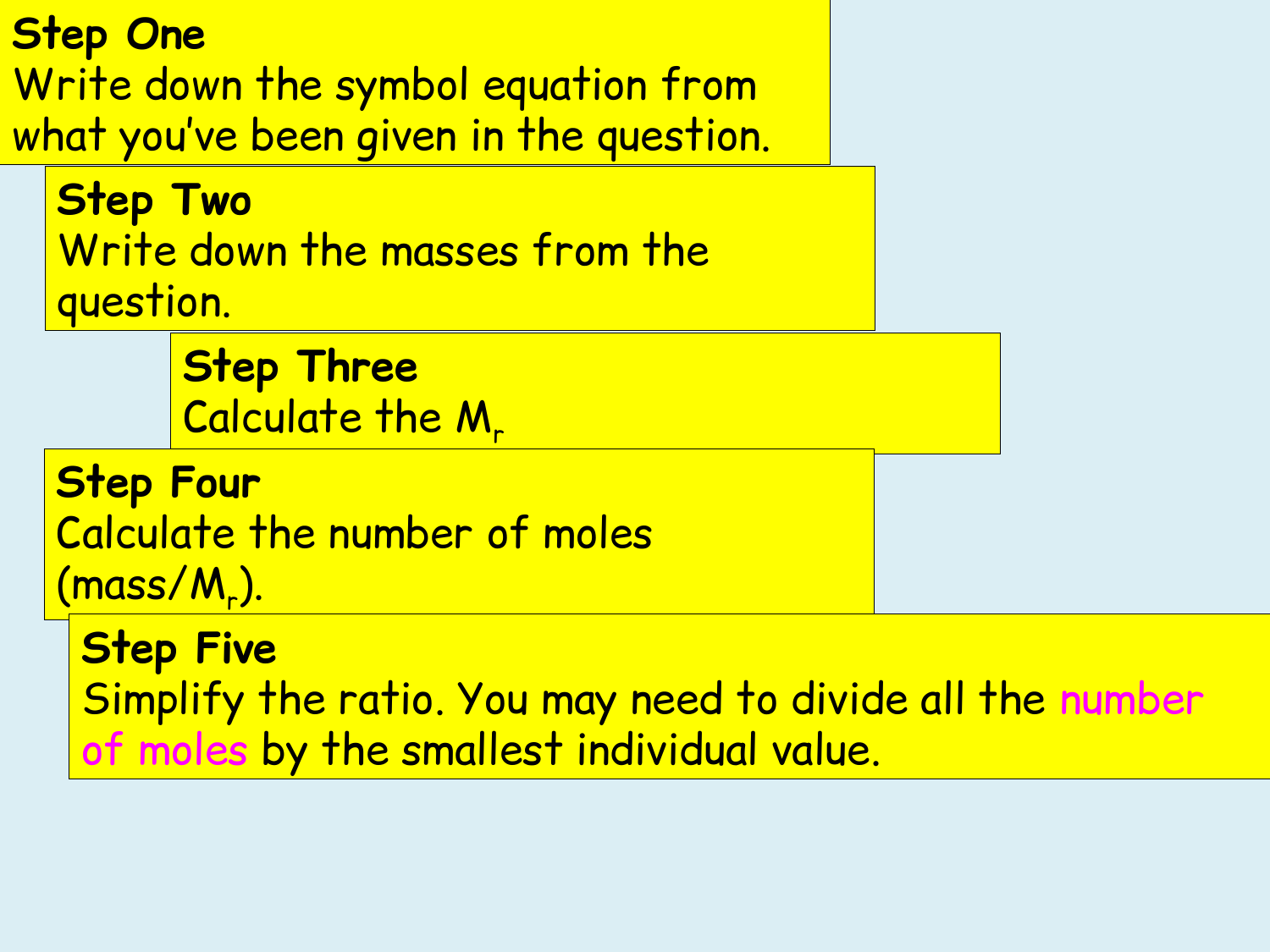

Step One
Write down the symbol equation from what you’ve been given in the question.
Step Two
Write down the masses from the question.
Step Three
Calculate the Mr
Step Four
Calculate the number of moles (mass/Mr).
Step Five
Simplify the ratio. You may need to divide all the number of moles by the smallest individual value.